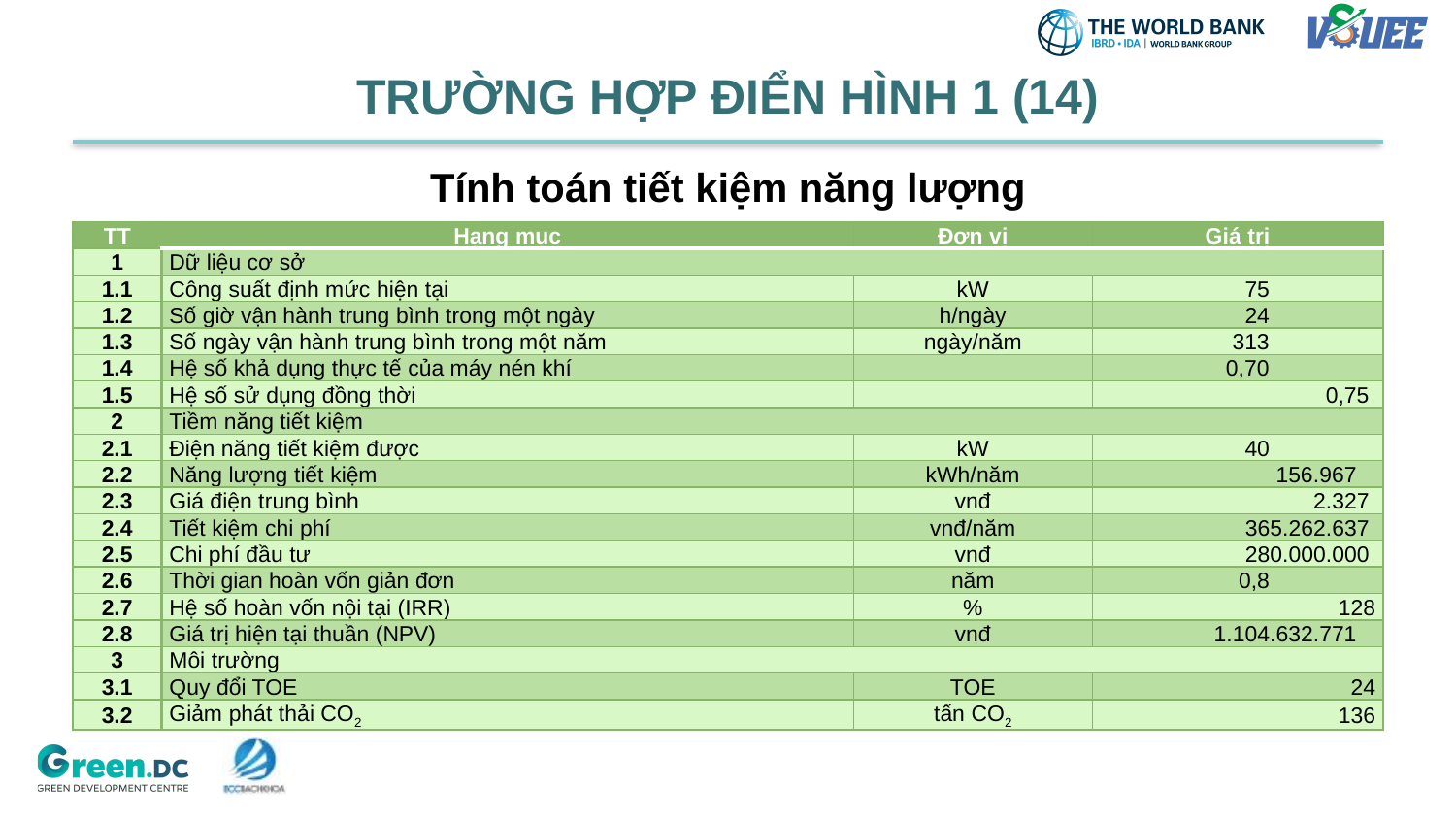

TRƯỜNG HỢP ĐIỂN HÌNH 1 (14)
# Tính toán tiết kiệm năng lượng
| TT | Hạng mục | Đơn vị | Giá trị |
| --- | --- | --- | --- |
| 1 | Dữ liệu cơ sở |  |  |
| 1.1 | Công suất định mức hiện tại | kW | 75 |
| 1.2 | Số giờ vận hành trung bình trong một ngày | h/ngày | 24 |
| 1.3 | Số ngày vận hành trung bình trong một năm | ngày/năm | 313 |
| 1.4 | Hệ số khả dụng thực tế của máy nén khí |  | 0,70 |
| 1.5 | Hệ số sử dụng đồng thời |  | 0,75 |
| 2 | Tiềm năng tiết kiệm |  |  |
| 2.1 | Điện năng tiết kiệm được | kW | 40 |
| 2.2 | Năng lượng tiết kiệm | kWh/năm | 156.967 |
| 2.3 | Giá điện trung bình | vnđ | 2.327 |
| 2.4 | Tiết kiệm chi phí | vnđ/năm | 365.262.637 |
| 2.5 | Chi phí đầu tư | vnđ | 280.000.000 |
| 2.6 | Thời gian hoàn vốn giản đơn | năm | 0,8 |
| 2.7 | Hệ số hoàn vốn nội tại (IRR) | % | 128 |
| 2.8 | Giá trị hiện tại thuần (NPV) | vnđ | 1.104.632.771 |
| 3 | Môi trường |  |  |
| 3.1 | Quy đổi TOE | TOE | 24 |
| 3.2 | Giảm phát thải CO2 | tấn CO2 | 136 |